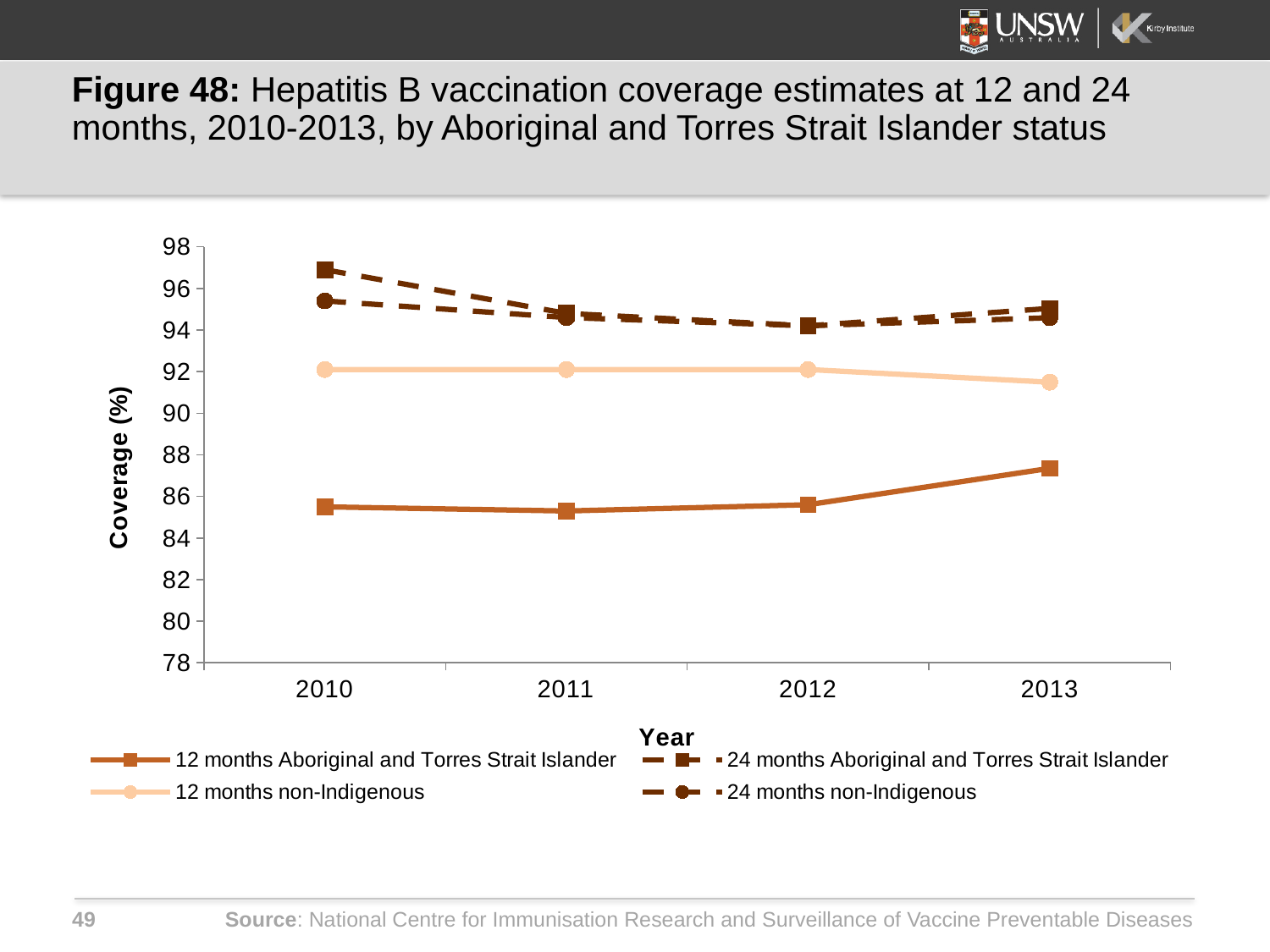

# Figure 48: Hepatitis B vaccination coverage estimates at 12 and 24 months, 2010-2013, by Aboriginal and Torres Strait Islander status

### Chart

| Category | 12 months Aboriginal and Torres Strait Islander | 24 months Aboriginal and Torres Strait Islander | 12 months non-Indigenous | 24 months non-Indigenous |
|---|---|---|---|---|
| 2010 | 85.5 | 96.9 | 92.1 | 95.4 |
| 2011 | 85.3 | 94.8 | 92.1 | 94.6 |
| 2012 | 85.6 | 94.2 | 92.1 | 94.2 |
| 2013 | 87.35 | 95.04 | 91.49 | 94.59 |
Source: National Centre for Immunisation Research and Surveillance of Vaccine Preventable Diseases
49